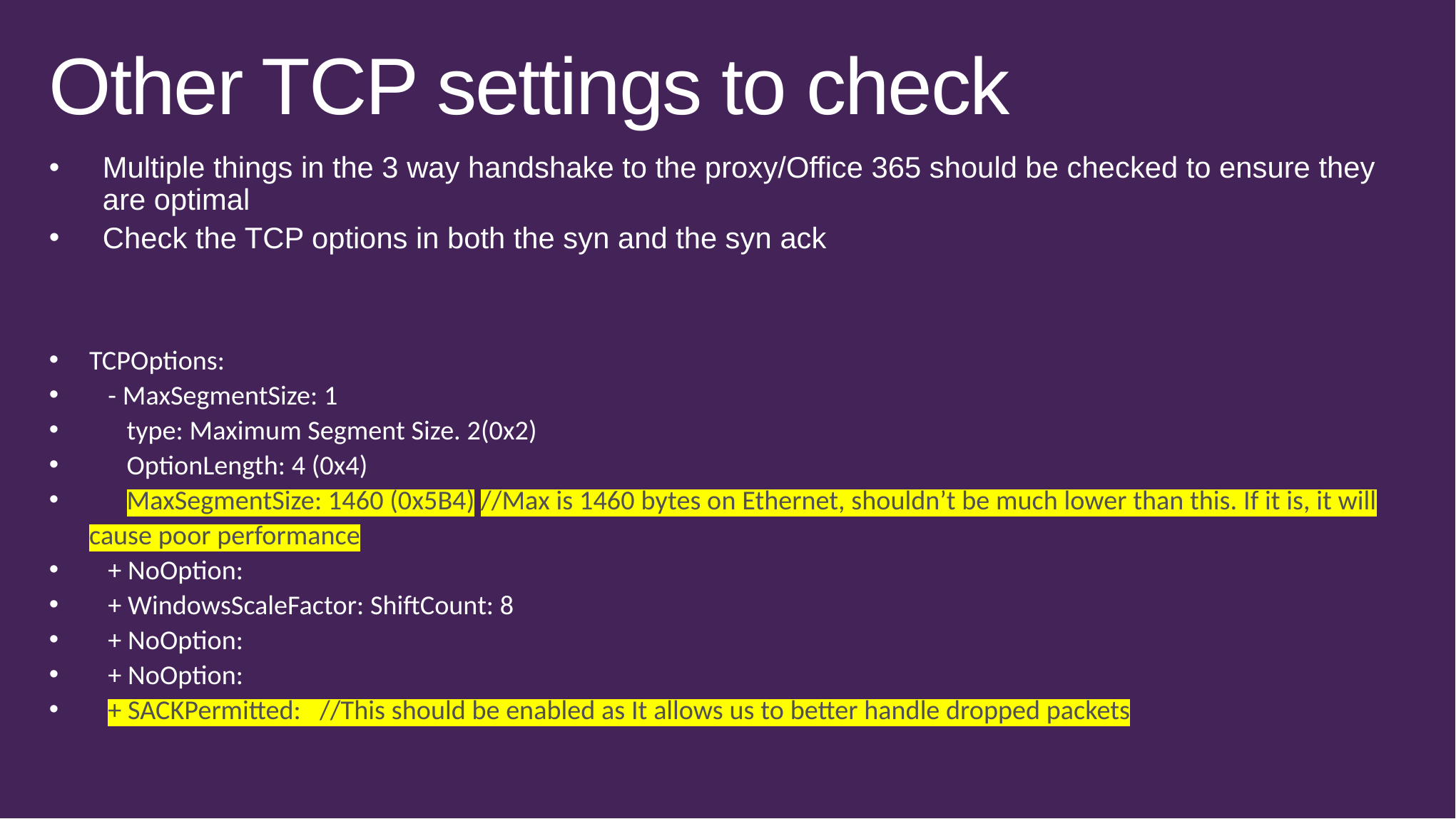

# Other TCP settings to check
Multiple things in the 3 way handshake to the proxy/Office 365 should be checked to ensure they are optimal
Check the TCP options in both the syn and the syn ack

TCPOptions:
   - MaxSegmentSize: 1
      type: Maximum Segment Size. 2(0x2)
      OptionLength: 4 (0x4)
      MaxSegmentSize: 1460 (0x5B4) //Max is 1460 bytes on Ethernet, shouldn’t be much lower than this. If it is, it will cause poor performance
   + NoOption:
   + WindowsScaleFactor: ShiftCount: 8
   + NoOption:
   + NoOption:
   + SACKPermitted:   //This should be enabled as It allows us to better handle dropped packets